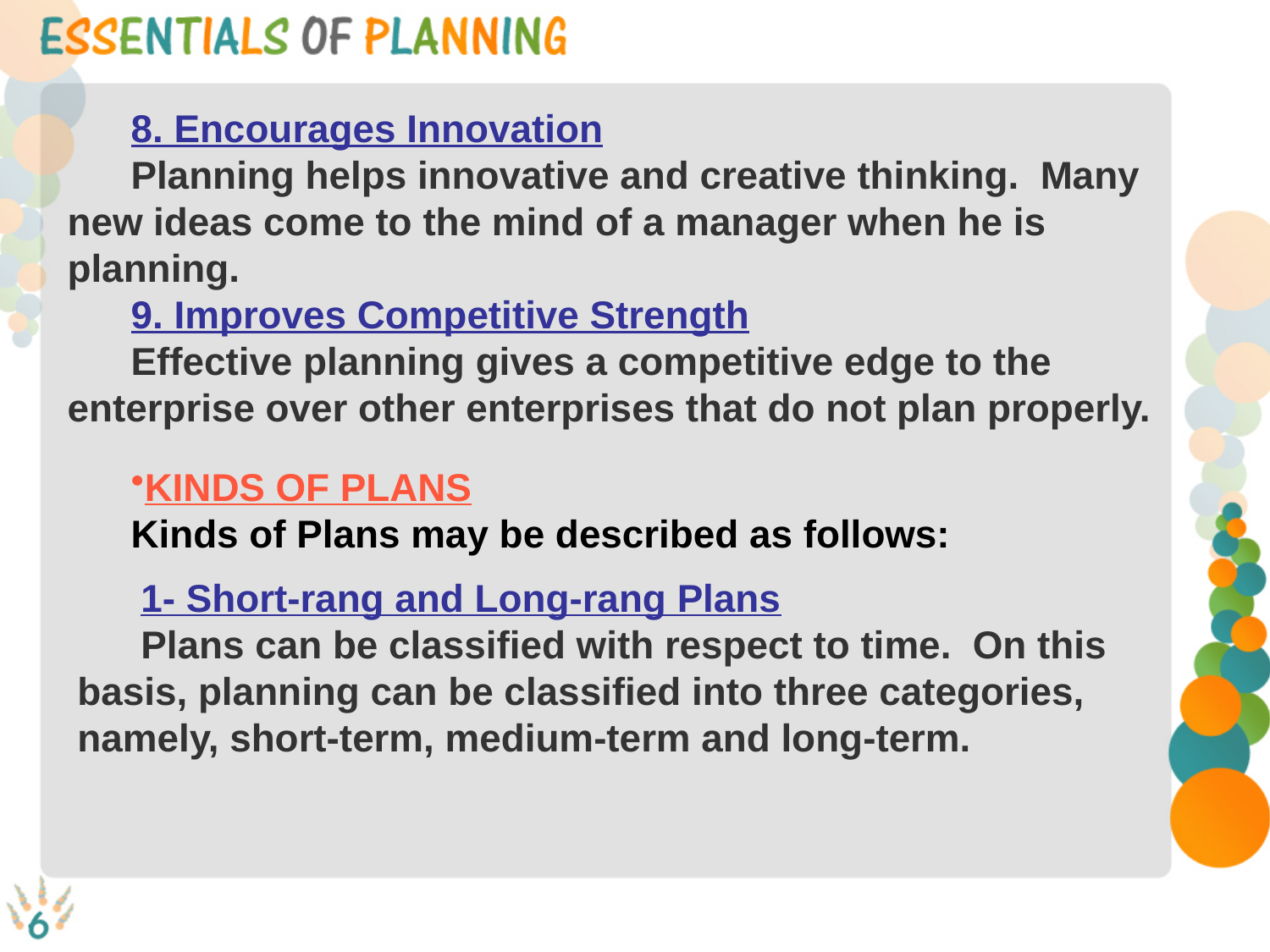

8. Encourages Innovation
Planning helps innovative and creative thinking.  Many new ideas come to the mind of a manager when he is planning.
9. Improves Competitive Strength
Effective planning gives a competitive edge to the enterprise over other enterprises that do not plan properly.
KINDS OF PLANS
Kinds of Plans may be described as follows:
1- Short-rang and Long-rang Plans
Plans can be classified with respect to time.  On this basis, planning can be classified into three categories, namely, short-term, medium-term and long-term.